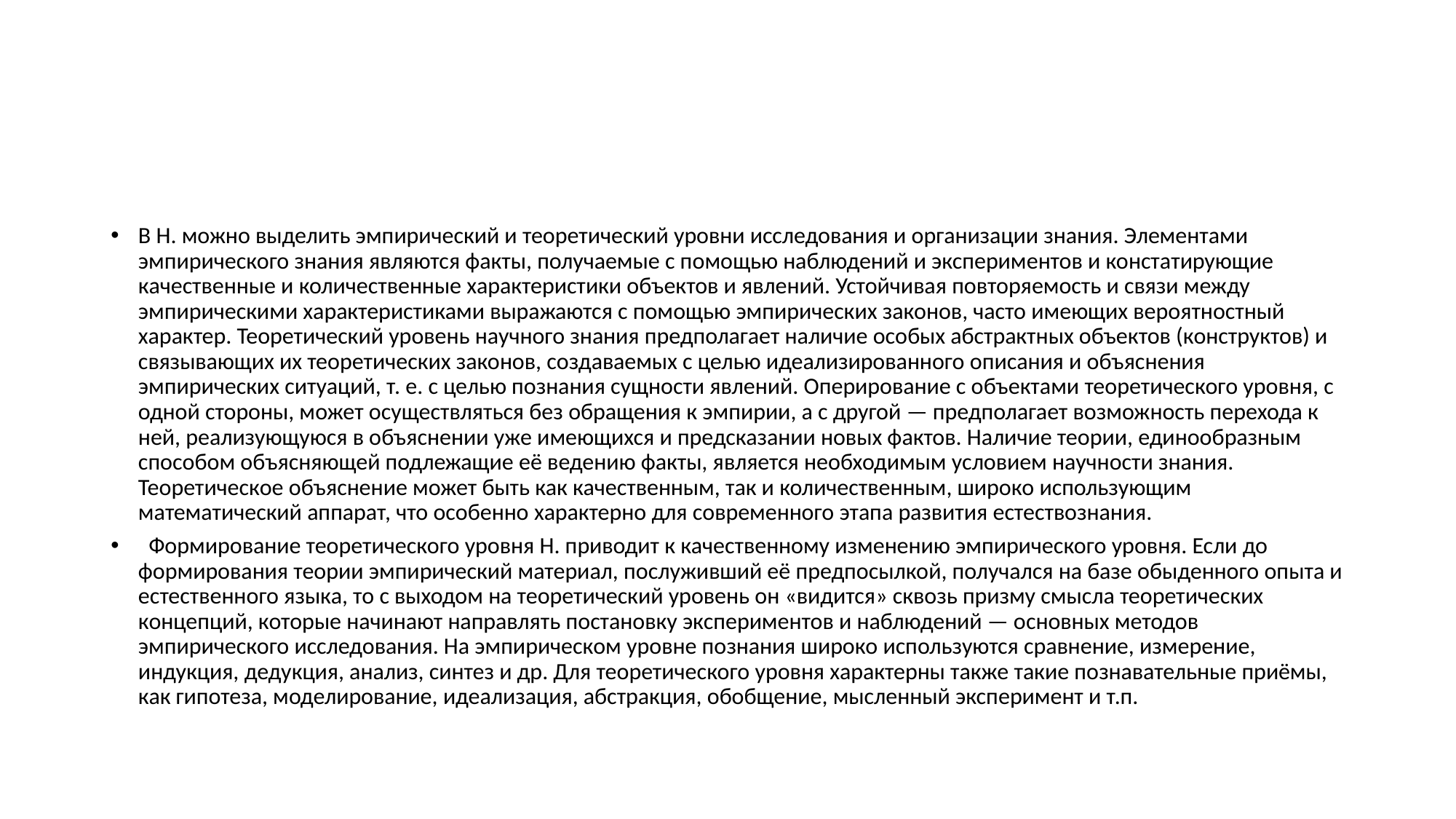

#
В Н. можно выделить эмпирический и теоретический уровни исследования и организации знания. Элементами эмпирического знания являются факты, получаемые с помощью наблюдений и экспериментов и констатирующие качественные и количественные характеристики объектов и явлений. Устойчивая повторяемость и связи между эмпирическими характеристиками выражаются с помощью эмпирических законов, часто имеющих вероятностный характер. Теоретический уровень научного знания предполагает наличие особых абстрактных объектов (конструктов) и связывающих их теоретических законов, создаваемых с целью идеализированного описания и объяснения эмпирических ситуаций, т. е. с целью познания сущности явлений. Оперирование с объектами теоретического уровня, с одной стороны, может осуществляться без обращения к эмпирии, а с другой — предполагает возможность перехода к ней, реализующуюся в объяснении уже имеющихся и предсказании новых фактов. Наличие теории, единообразным способом объясняющей подлежащие её ведению факты, является необходимым условием научности знания. Теоретическое объяснение может быть как качественным, так и количественным, широко использующим математический аппарат, что особенно характерно для современного этапа развития естествознания.
  Формирование теоретического уровня Н. приводит к качественному изменению эмпирического уровня. Если до формирования теории эмпирический материал, послуживший её предпосылкой, получался на базе обыденного опыта и естественного языка, то с выходом на теоретический уровень он «видится» сквозь призму смысла теоретических концепций, которые начинают направлять постановку экспериментов и наблюдений — основных методов эмпирического исследования. На эмпирическом уровне познания широко используются сравнение, измерение, индукция, дедукция, анализ, синтез и др. Для теоретического уровня характерны также такие познавательные приёмы, как гипотеза, моделирование, идеализация, абстракция, обобщение, мысленный эксперимент и т.п.